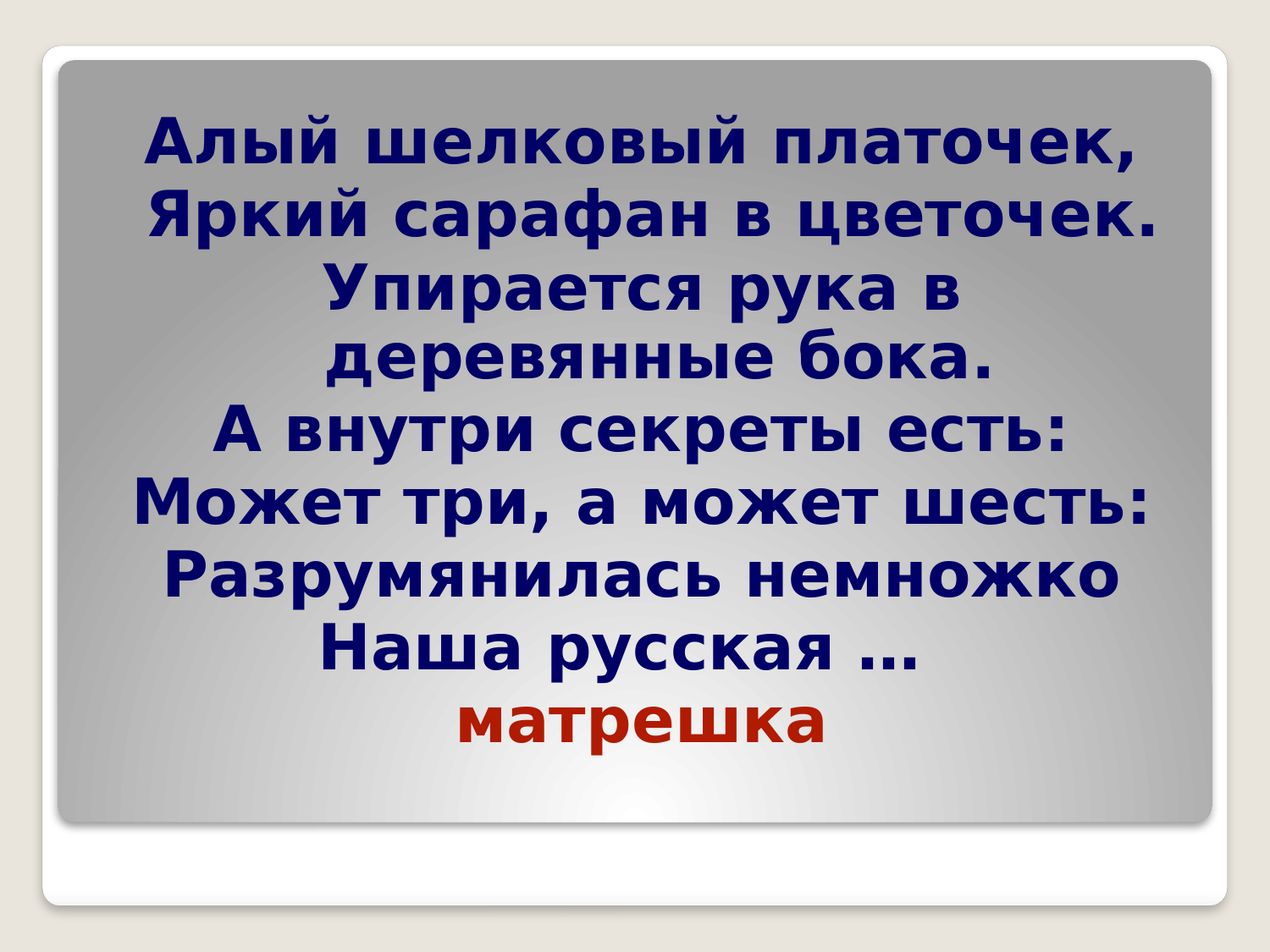

Алый шелковый платочек,
 Яркий сарафан в цветочек.
Упирается рука в деревянные бока.
А внутри секреты есть:
Может три, а может шесть:
Разрумянилась немножко
Наша русская …
матрешка